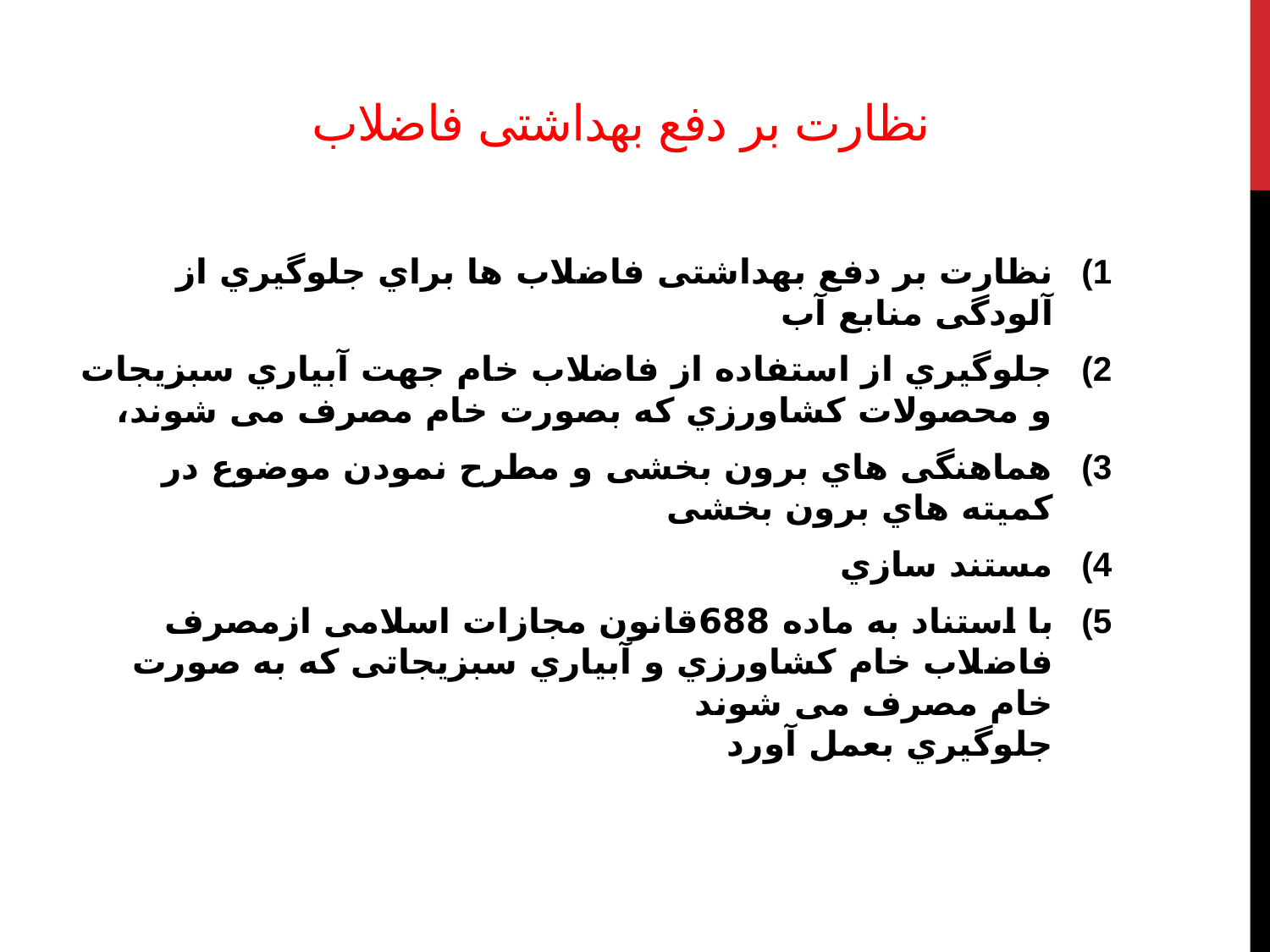

# نظارت بر دفع بهداشتی فاضلاب
نظارت بر دفع بهداشتی فاضلاب ها براي جلوگیري از آلودگی منابع آب
جلوگیري از استفاده از فاضلاب خام جهت آبیاري سبزیجات و محصولات کشاورزي که بصورت خام مصرف می شوند،
هماهنگی هاي برون بخشی و مطرح نمودن موضوع در کمیته هاي برون بخشی
مستند سازي
با استناد به ماده 688قانون مجازات اسلامی ازمصرف فاضلاب خام کشاورزي و آبیاري سبزیجاتی که به صورت خام مصرف می شوند
جلوگیري بعمل آورد